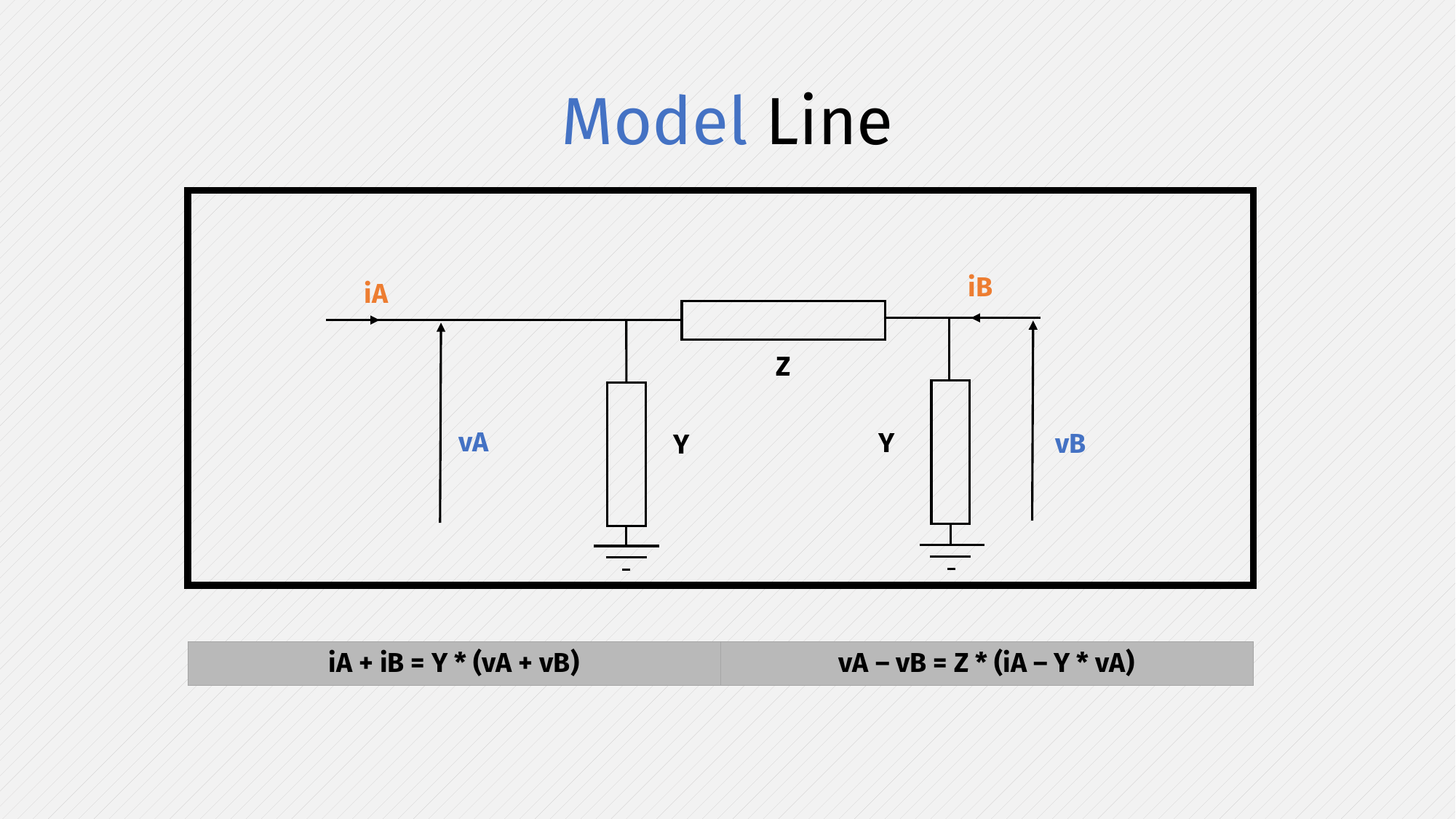

# Model Line

iB
iA

Z
vA
     Y
vB
Y

| iA + iB = Y \* (vA + vB) | vA – vB = Z \* (iA – Y \* vA) |
| --- | --- |